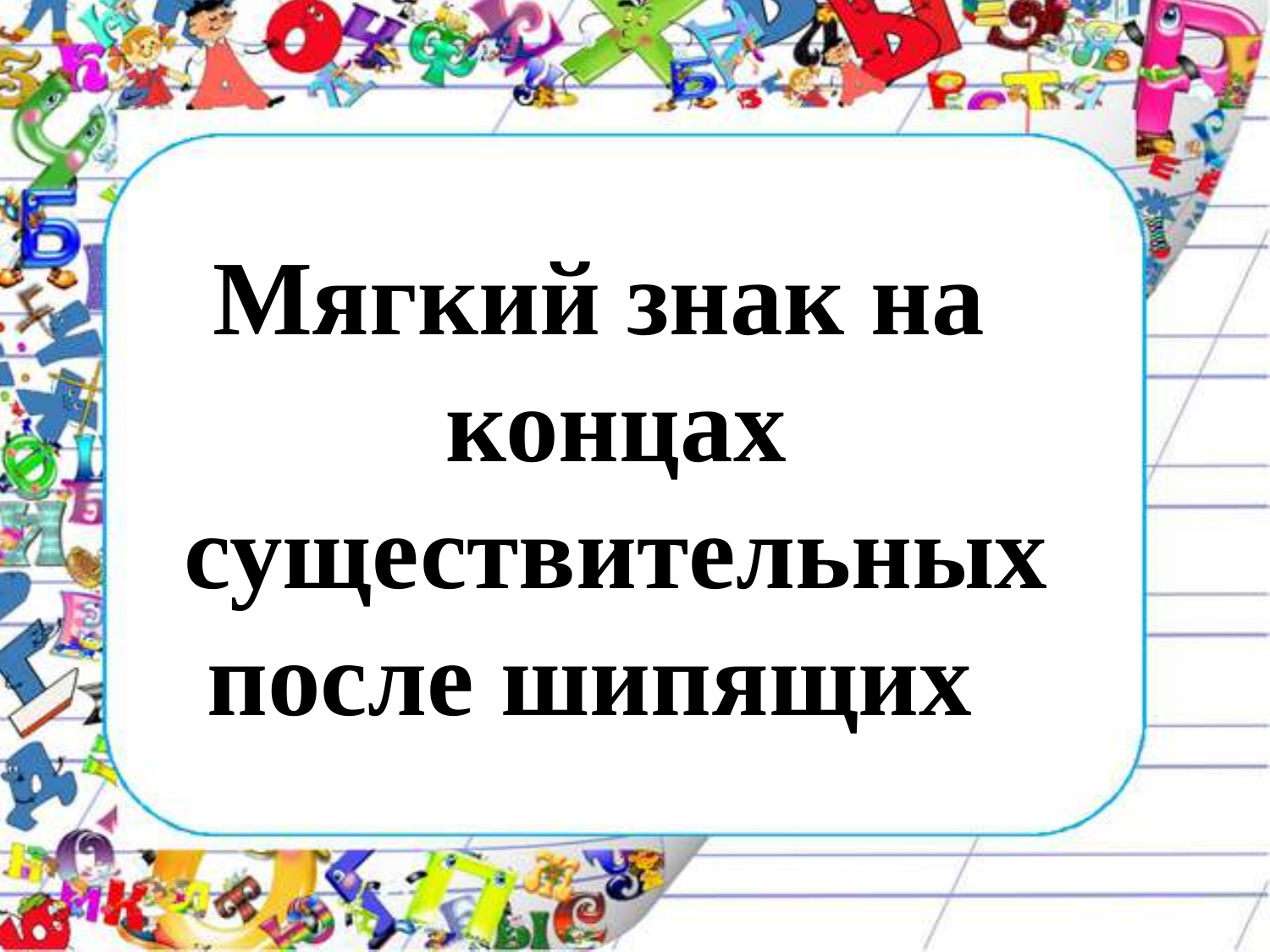

#
 Мягкий знак на концах существительных после шипящих